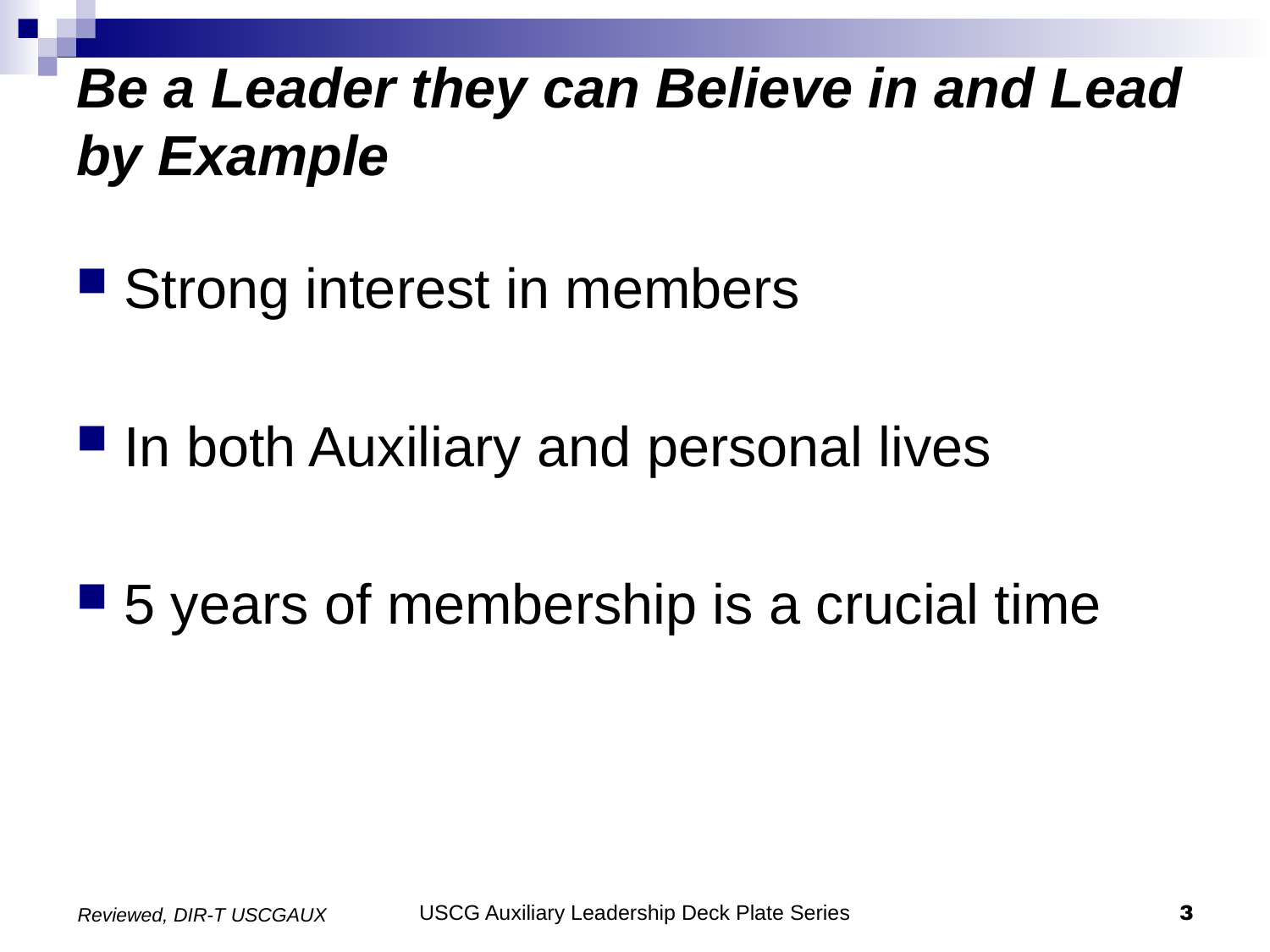

# Be a Leader they can Believe in and Lead by Example
Strong interest in members

In both Auxiliary and personal lives

5 years of membership is a crucial time
3
USCG Auxiliary Leadership Deck Plate Series
Reviewed, DIR-T USCGAUX